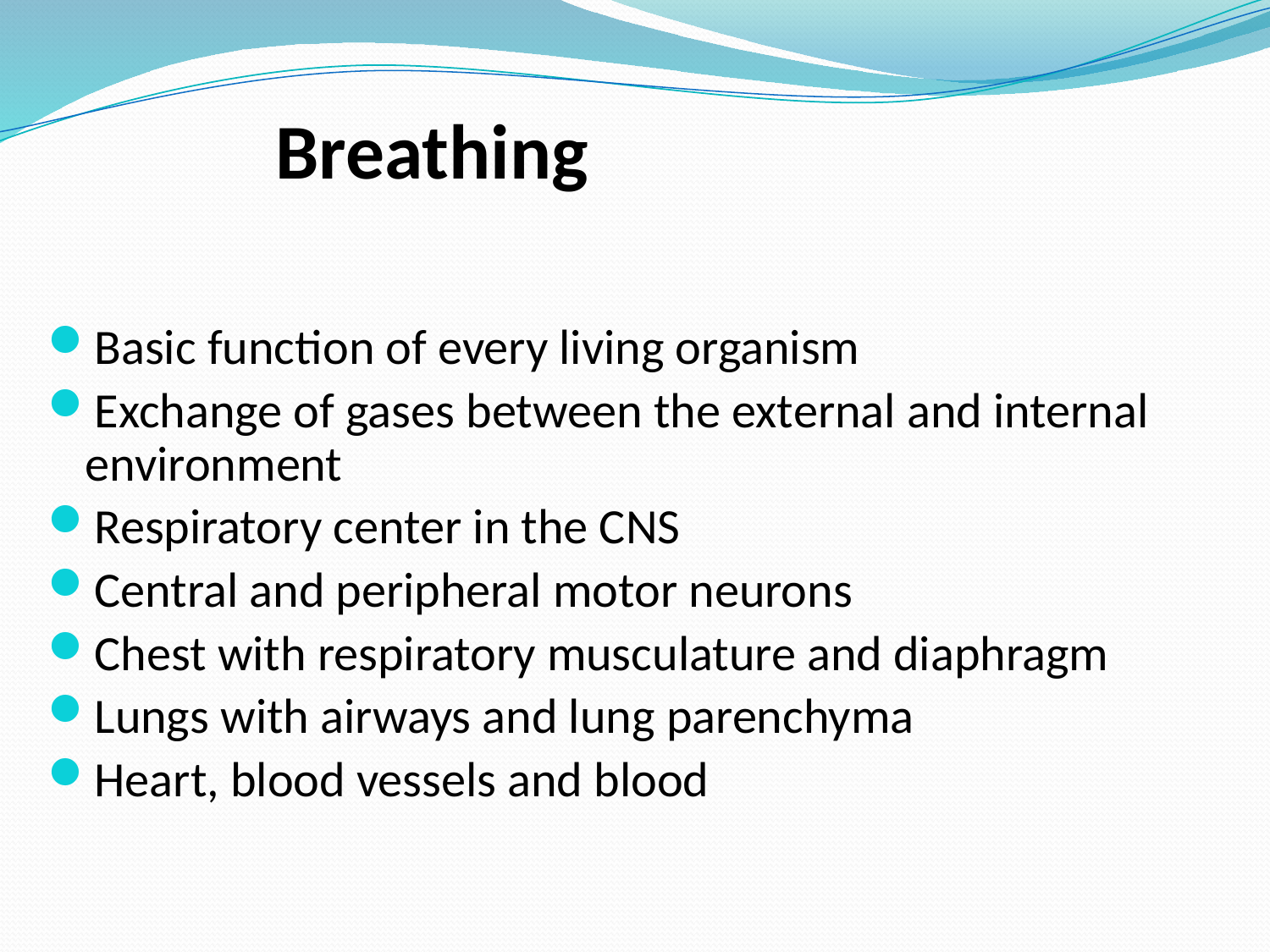

# Breathing
Basic function of every living organism
Exchange of gases between the external and internal environment
Respiratory center in the CNS
Central and peripheral motor neurons
Chest with respiratory musculature and diaphragm
Lungs with airways and lung parenchyma
Heart, blood vessels and blood